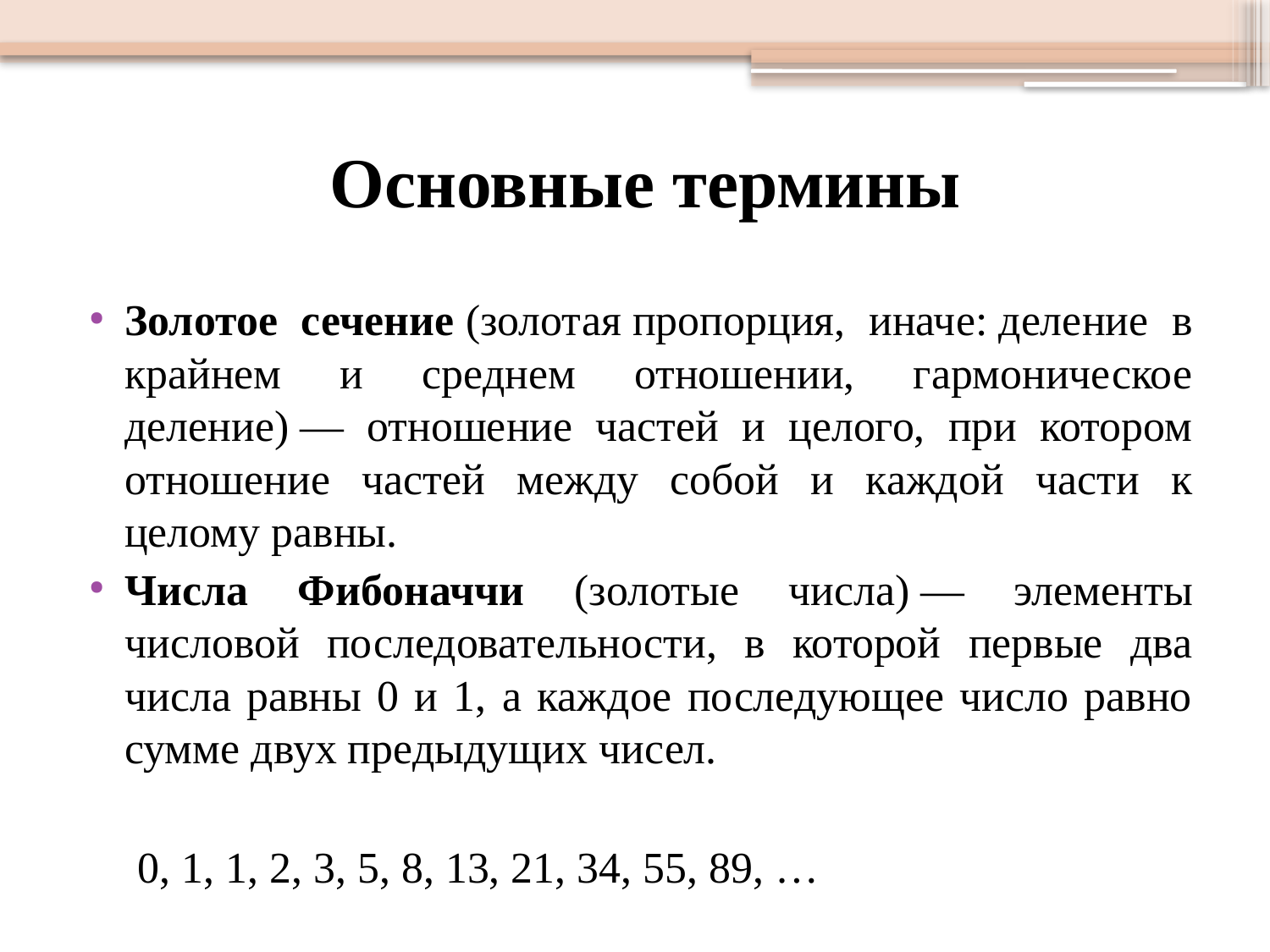

# Основные термины
Золотое сечение (золотая пропорция, иначе: деление в крайнем и среднем отношении, гармоническое деление) — отношение частей и целого, при котором отношение частей между собой и каждой части к целому равны.
Числа Фибоначчи (золотые числа) — элементы числовой последовательности, в которой первые два числа равны 0 и 1, а каждое последующее число равно сумме двух предыдущих чисел.

	    0, 1, 1, 2, 3, 5, 8, 13, 21, 34, 55, 89, …